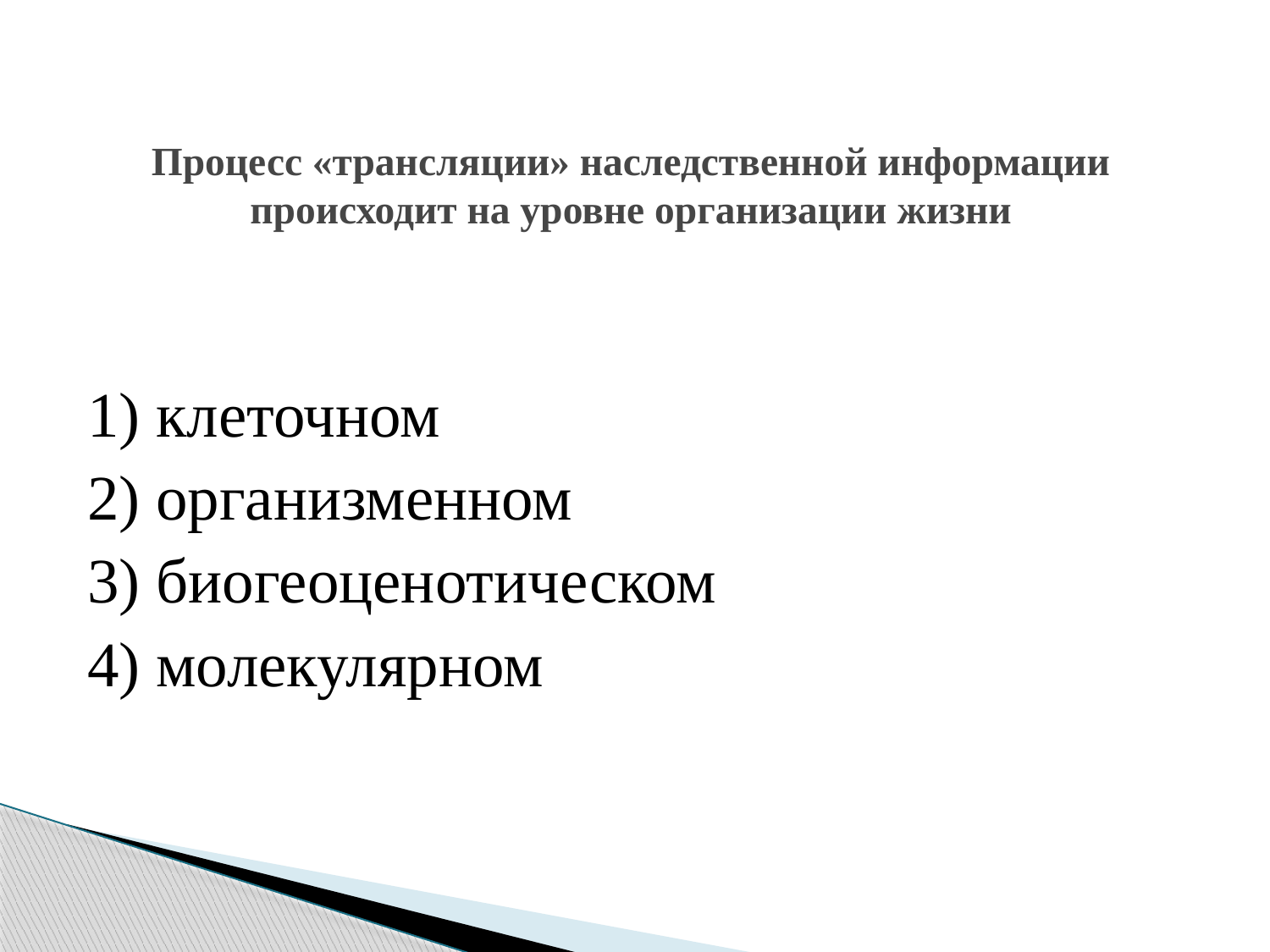

# Процесс «трансляции» наследственной информации происходит на уровне организации жизни
1) клеточном
2) организменном
3) биогеоценотическом
4) молекулярном